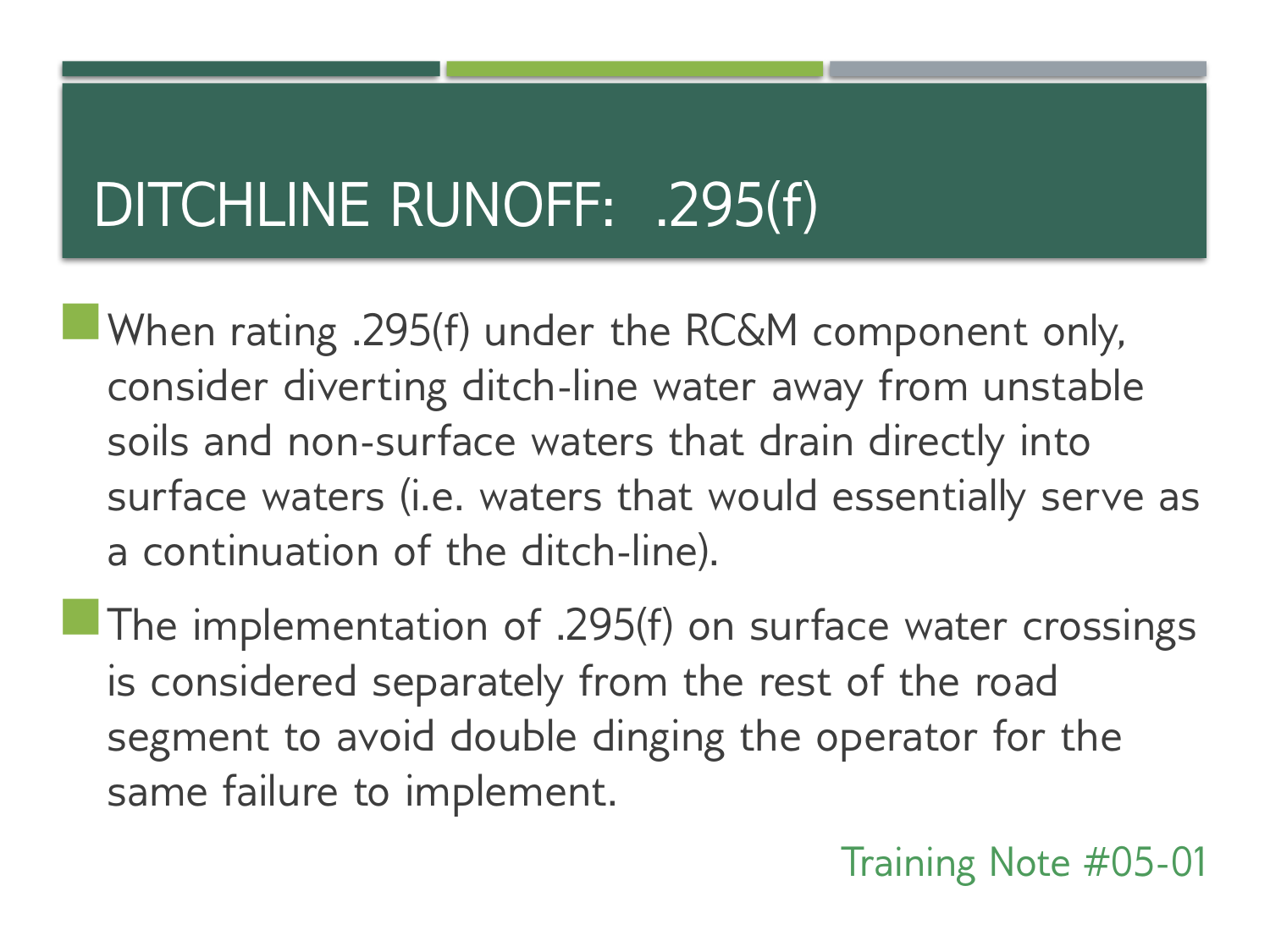

# Ditchline runoff:  .295(f)
When rating .295(f) under the RC&M component only, consider diverting ditch-line water away from unstable soils and non-surface waters that drain directly into surface waters (i.e. waters that would essentially serve as a continuation of the ditch-line).
The implementation of .295(f) on surface water crossings is considered separately from the rest of the road segment to avoid double dinging the operator for the same failure to implement.
Training Note #05-01